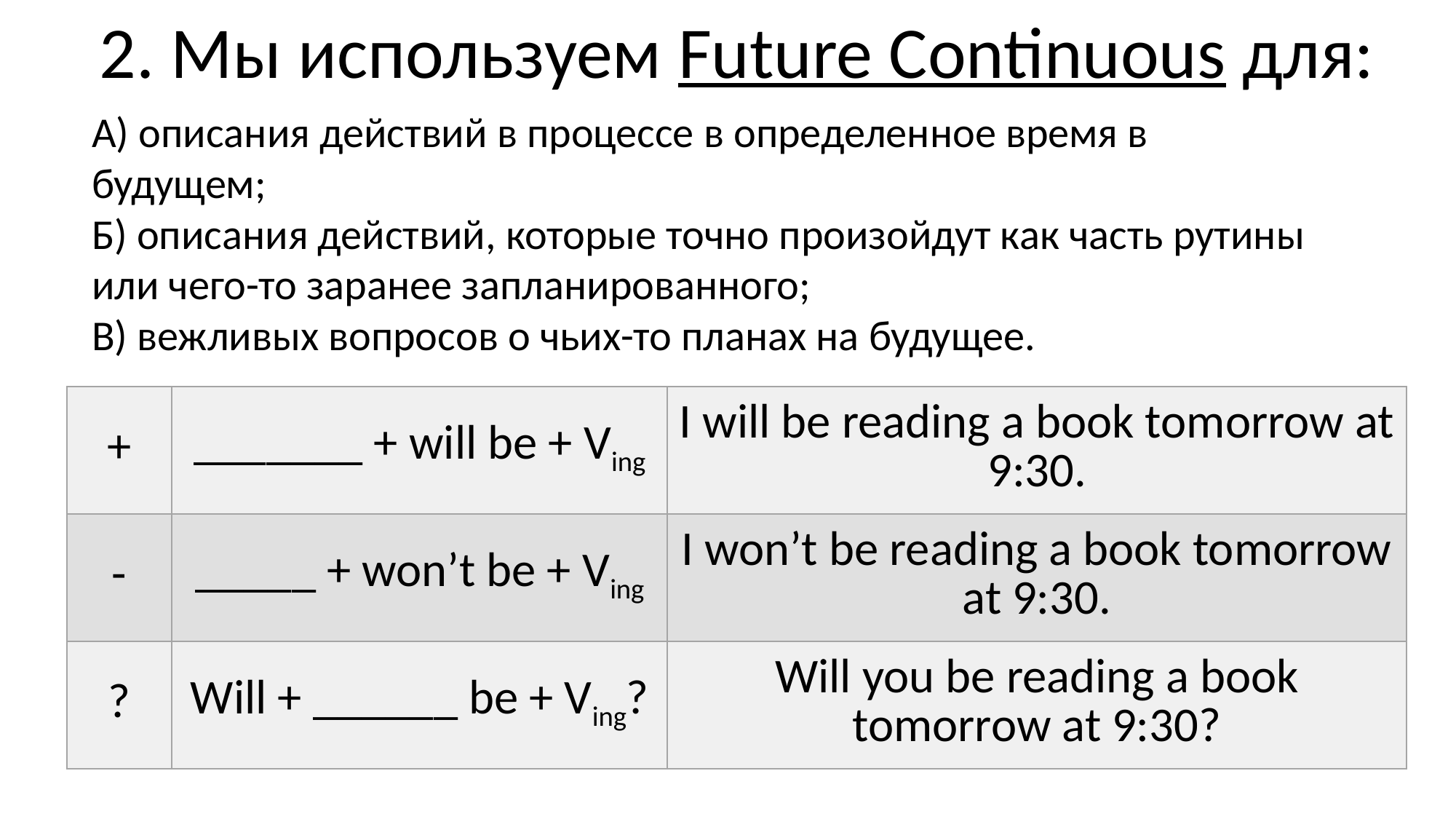

2. Мы используем Future Continuous для:
А) описания действий в процессе в определенное время в будущем;
Б) описания действий, которые точно произойдут как часть рутины или чего-то заранее запланированного;
В) вежливых вопросов о чьих-то планах на будущее.
| + | \_\_\_\_\_\_\_ + will be + Ving | I will be reading a book tomorrow at 9:30. |
| --- | --- | --- |
| - | \_\_\_\_\_ + won’t be + Ving | I won’t be reading a book tomorrow at 9:30. |
| ? | Will + \_\_\_\_\_\_ be + Ving? | Will you be reading a book tomorrow at 9:30? |